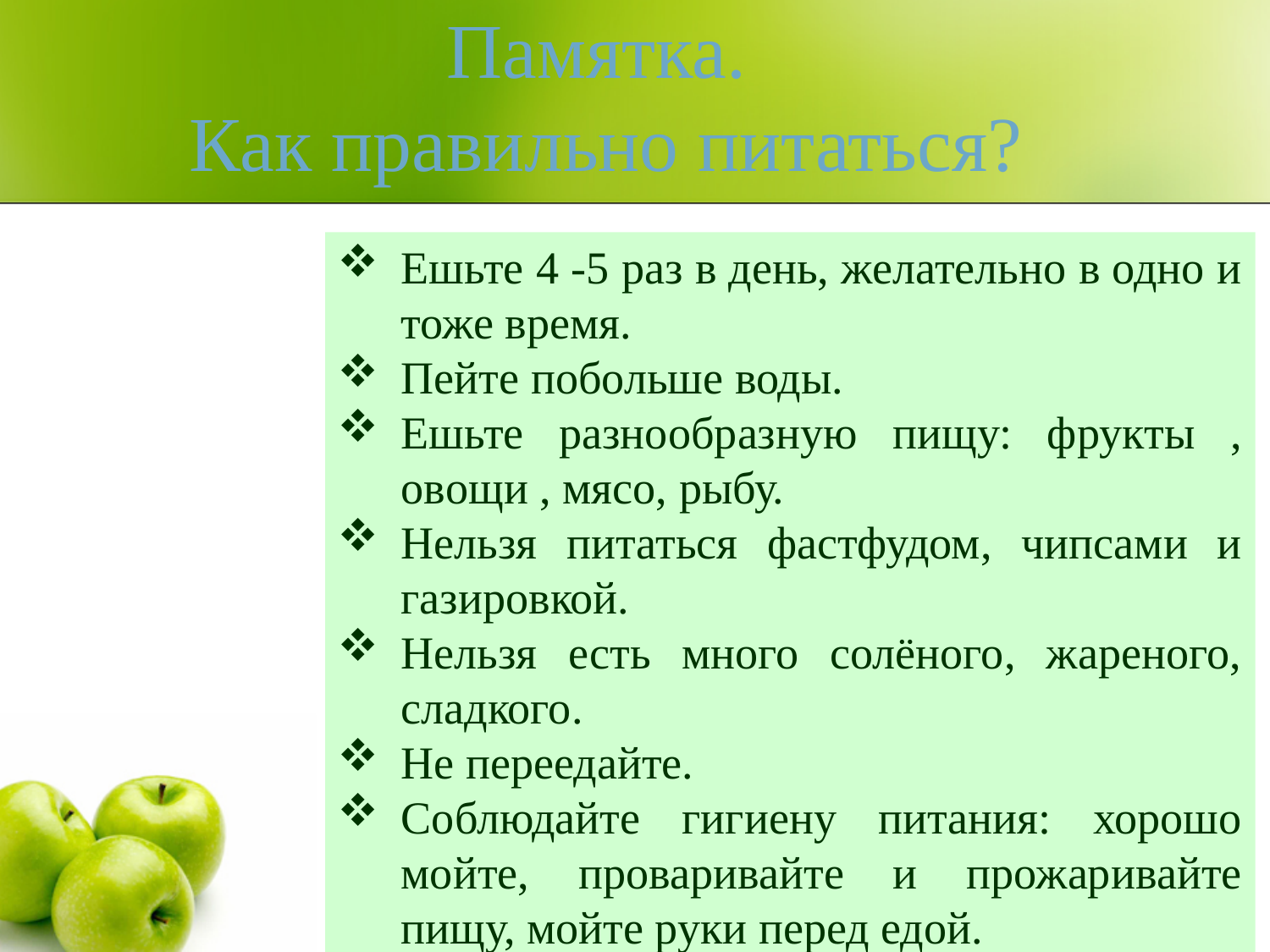

Памятка.
Как правильно питаться?
Ешьте 4 -5 раз в день, желательно в одно и тоже время.
Пейте побольше воды.
Ешьте разнообразную пищу: фрукты , овощи , мясо, рыбу.
Нельзя питаться фастфудом, чипсами и газировкой.
Нельзя есть много солёного, жареного, сладкого.
Не переедайте.
Соблюдайте гигиену питания: хорошо мойте, проваривайте и прожаривайте пищу, мойте руки перед едой.